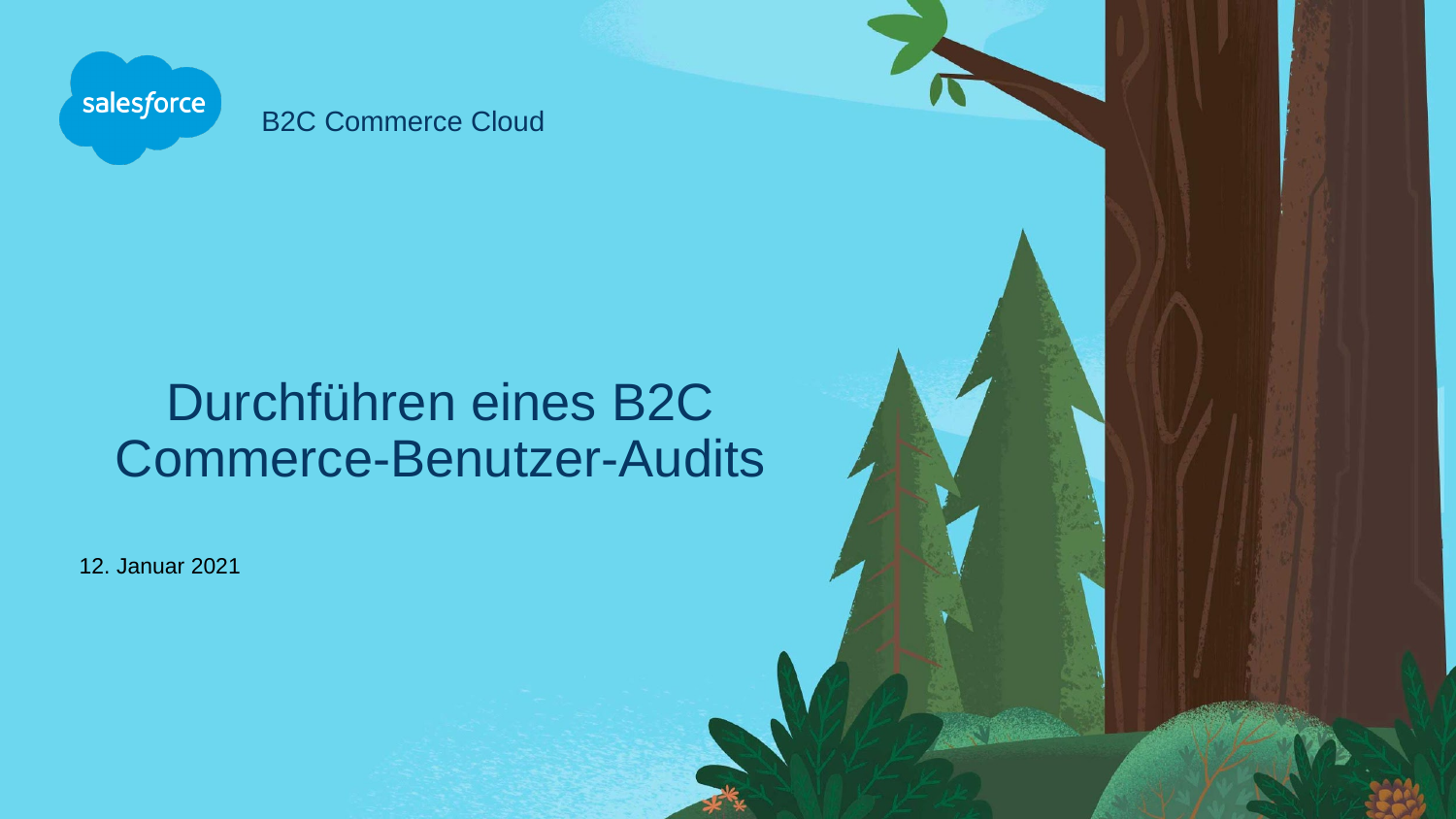

B2C Commerce Cloud
# Durchführen eines B2C Commerce-Benutzer-Audits
12. Januar 2021